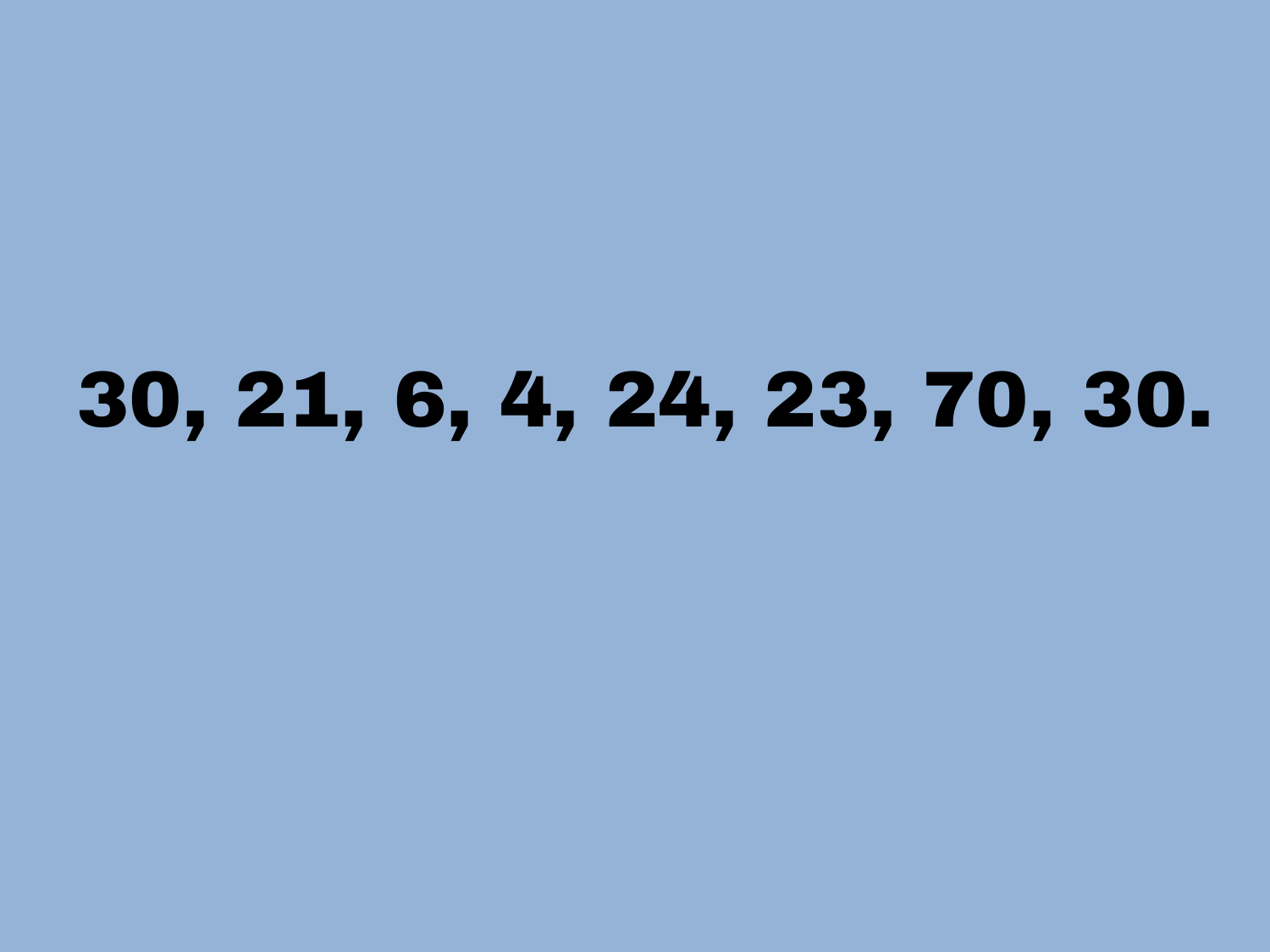

# 30, 21, 6, 4, 24, 23, 70, 30.